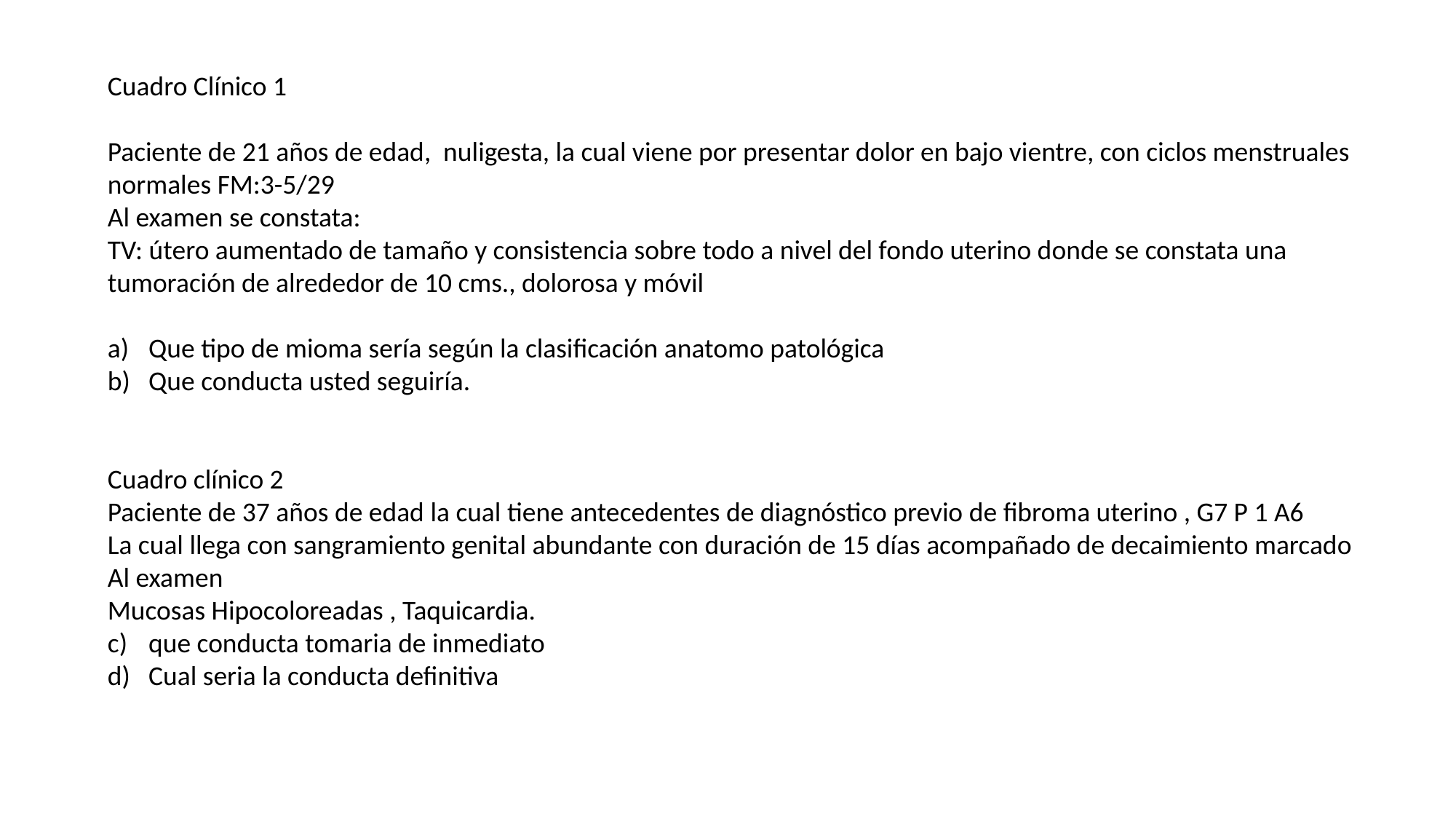

Cuadro Clínico 1

Paciente de 21 años de edad,  nuligesta, la cual viene por presentar dolor en bajo vientre, con ciclos menstruales normales FM:3-5/29
Al examen se constata:
TV: útero aumentado de tamaño y consistencia sobre todo a nivel del fondo uterino donde se constata una tumoración de alrededor de 10 cms., dolorosa y móvil

Que tipo de mioma sería según la clasificación anatomo patológica
Que conducta usted seguiría.

Cuadro clínico 2
Paciente de 37 años de edad la cual tiene antecedentes de diagnóstico previo de fibroma uterino , G7 P 1 A6
La cual llega con sangramiento genital abundante con duración de 15 días acompañado de decaimiento marcado
Al examen
Mucosas Hipocoloreadas , Taquicardia.
que conducta tomaria de inmediato
Cual seria la conducta definitiva